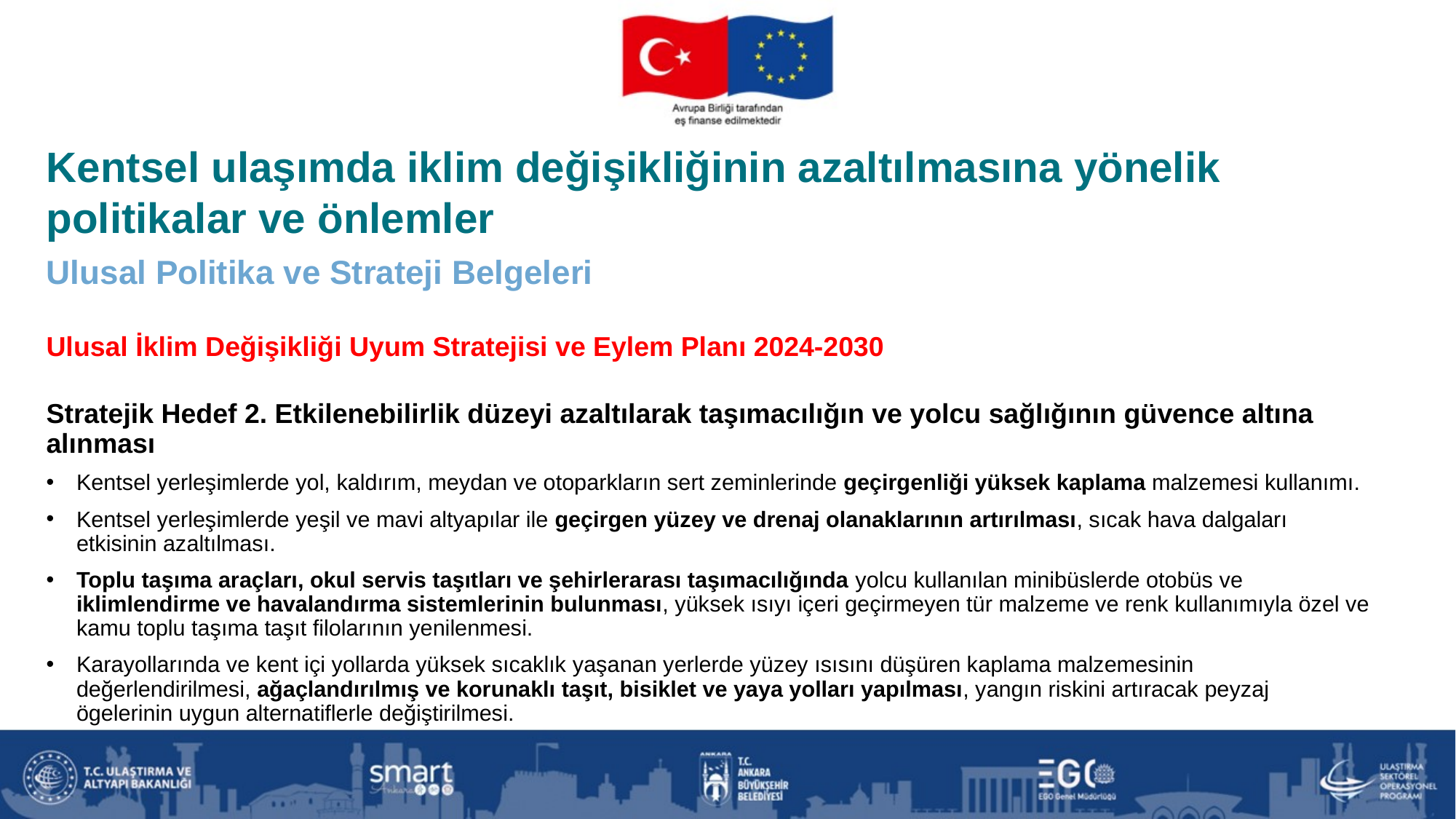

Kentsel ulaşımda iklim değişikliğinin azaltılmasına yönelik politikalar ve önlemler
Ulusal Politika ve Strateji Belgeleri

Ulusal İklim Değişikliği Uyum Stratejisi ve Eylem Planı 2024-2030

Stratejik Hedef 2. Etkilenebilirlik düzeyi azaltılarak taşımacılığın ve yolcu sağlığının güvence altına alınması
Kentsel yerleşimlerde yol, kaldırım, meydan ve otoparkların sert zeminlerinde geçirgenliği yüksek kaplama malzemesi kullanımı.
Kentsel yerleşimlerde yeşil ve mavi altyapılar ile geçirgen yüzey ve drenaj olanaklarının artırılması, sıcak hava dalgaları etkisinin azaltılması.
Toplu taşıma araçları, okul servis taşıtları ve şehirlerarası taşımacılığında yolcu kullanılan minibüslerde otobüs ve iklimlendirme ve havalandırma sistemlerinin bulunması, yüksek ısıyı içeri geçirmeyen tür malzeme ve renk kullanımıyla özel ve kamu toplu taşıma taşıt filolarının yenilenmesi.
Karayollarında ve kent içi yollarda yüksek sıcaklık yaşanan yerlerde yüzey ısısını düşüren kaplama malzemesinin değerlendirilmesi, ağaçlandırılmış ve korunaklı taşıt, bisiklet ve yaya yolları yapılması, yangın riskini artıracak peyzaj ögelerinin uygun alternatiflerle değiştirilmesi.